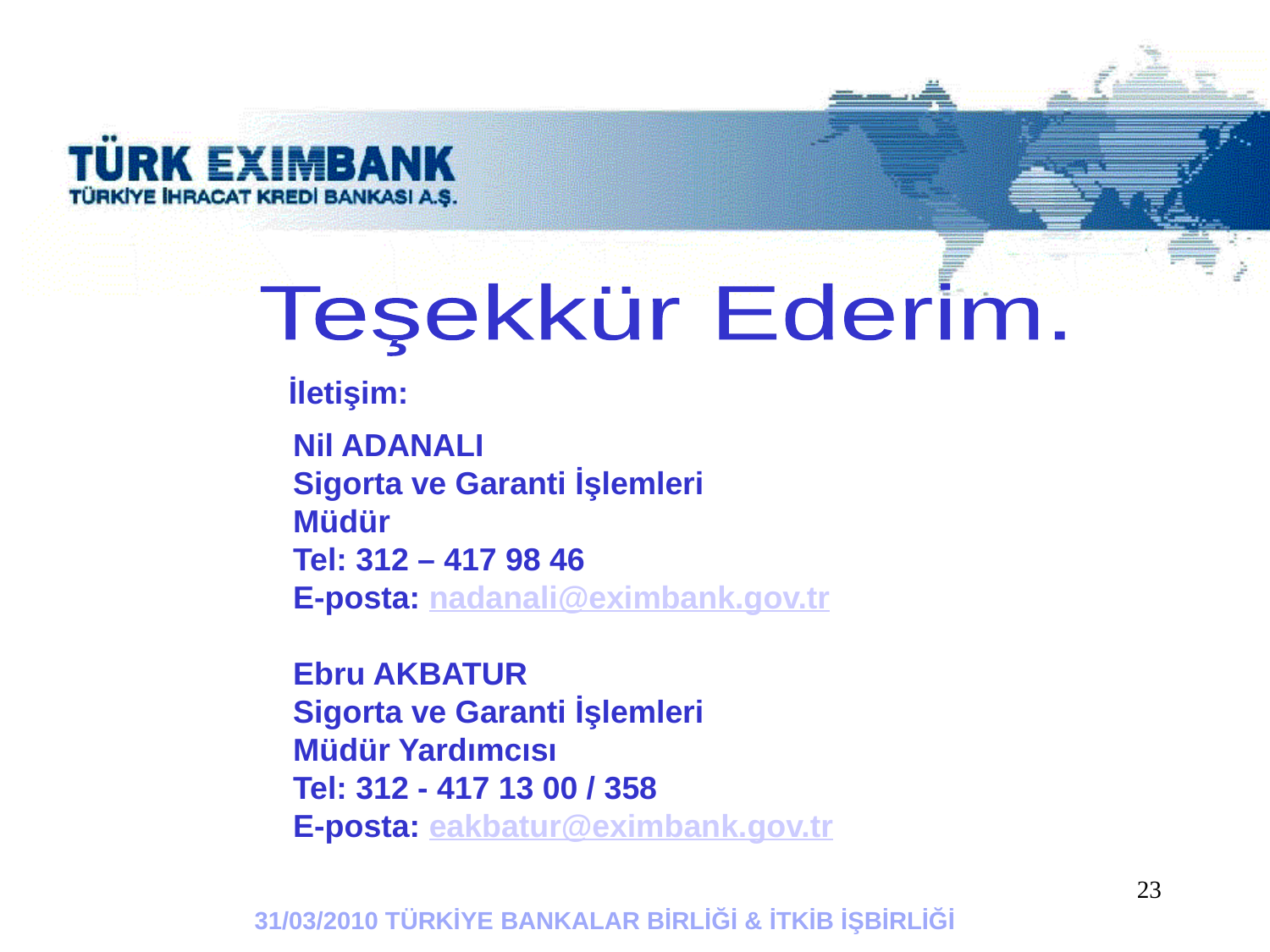

Teşekkür Ederim.
İletişim:
Nil ADANALI
Sigorta ve Garanti İşlemleri
Müdür
Tel: 312 – 417 98 46
E-posta: nadanali@eximbank.gov.tr

Ebru AKBATUR
Sigorta ve Garanti İşlemleri
Müdür Yardımcısı
Tel: 312 - 417 13 00 / 358
E-posta: eakbatur@eximbank.gov.tr

23
31/03/2010 TÜRKİYE BANKALAR BİRLİĞİ & İTKİB İŞBİRLİĞİ